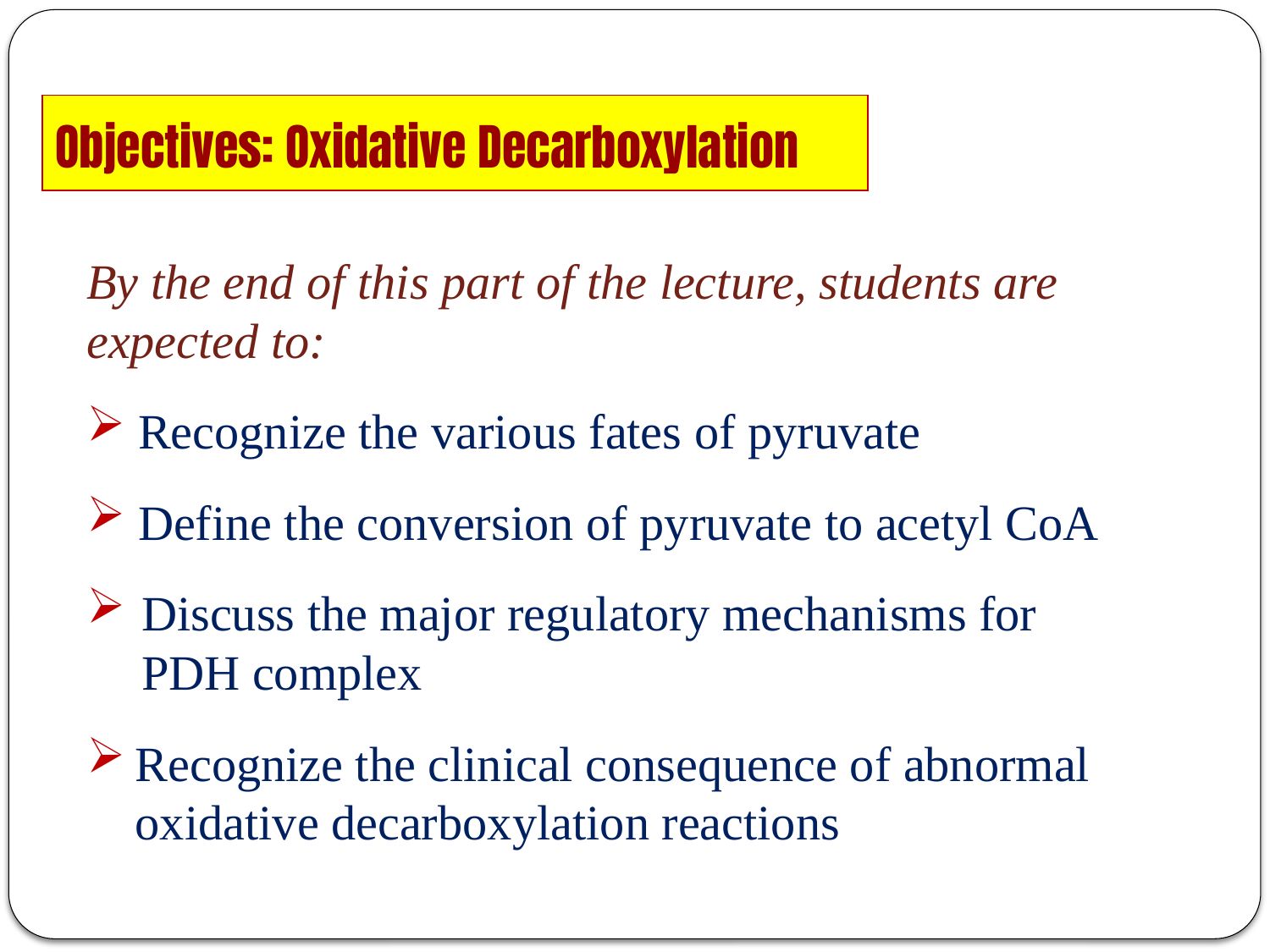

# Objectives: Oxidative Decarboxylation
By the end of this part of the lecture, students are expected to:
 Recognize the various fates of pyruvate
 Define the conversion of pyruvate to acetyl CoA
Discuss the major regulatory mechanisms for PDH complex
Recognize the clinical consequence of abnormal oxidative decarboxylation reactions